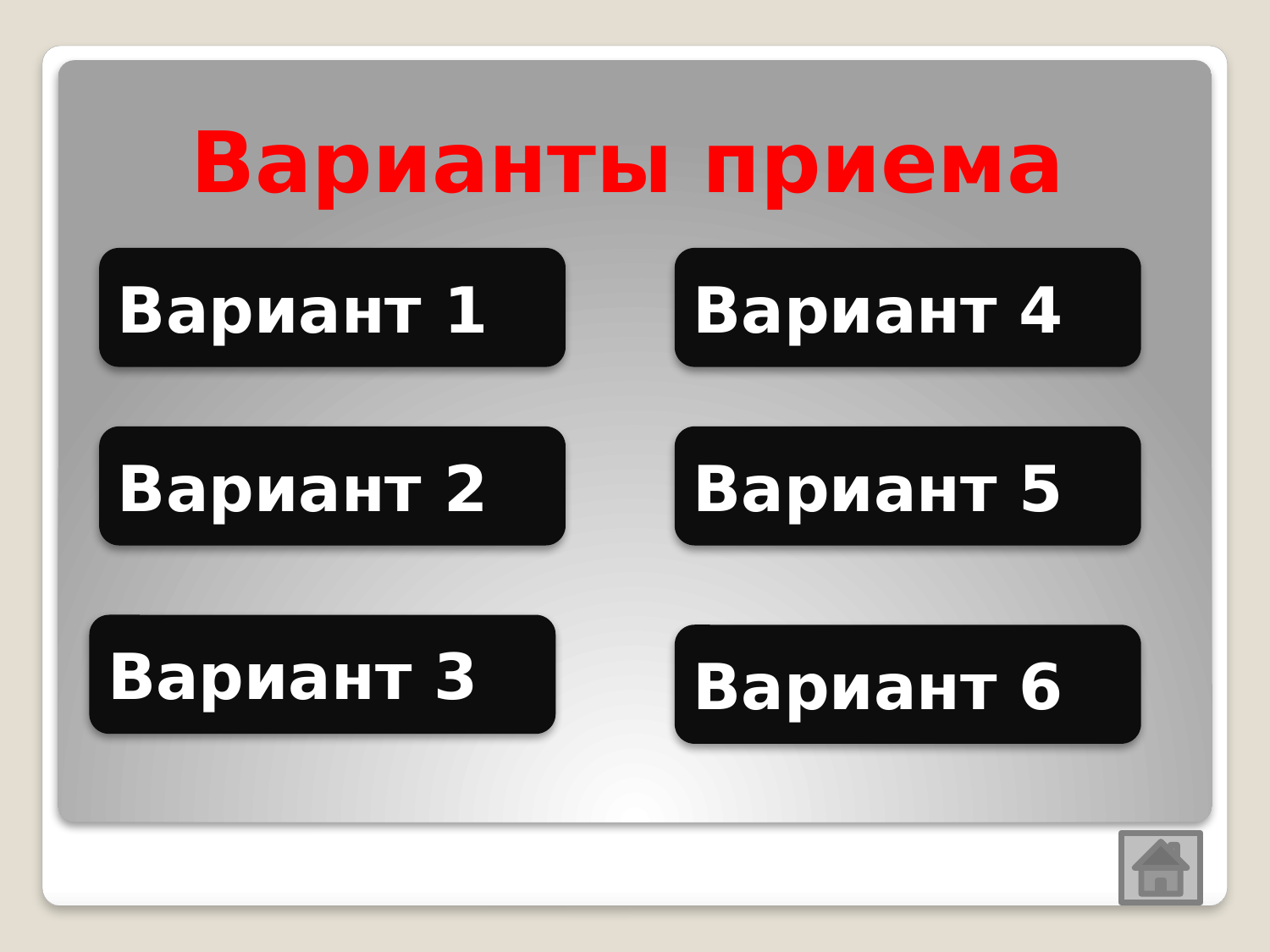

# Варианты приема
Вариант 1
Вариант 4
Вариант 2
Вариант 5
Вариант 3
Вариант 6